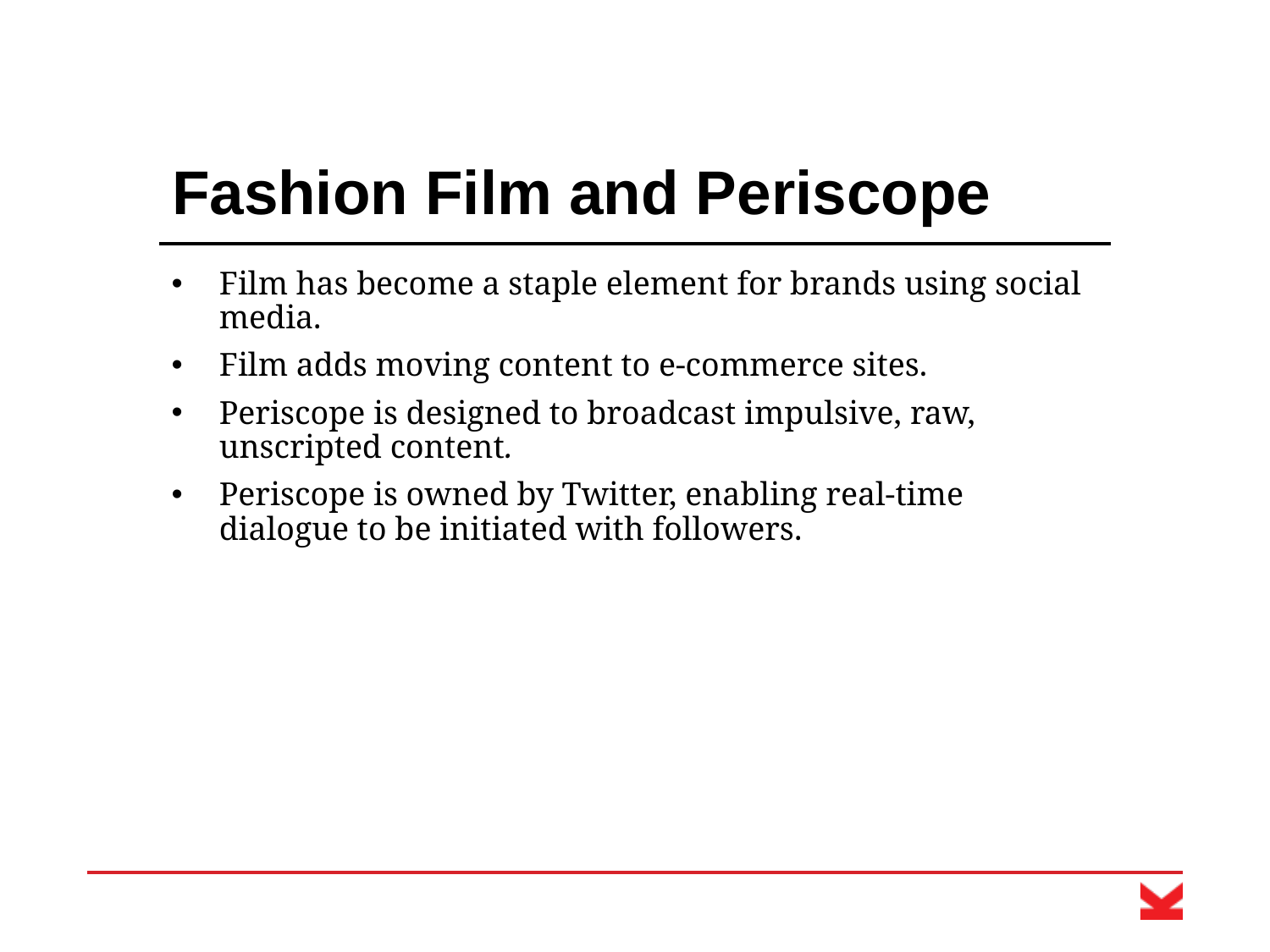

# Fashion Film and Periscope
Film has become a staple element for brands using social media.
Film adds moving content to e-commerce sites.
Periscope is designed to broadcast impulsive, raw, unscripted content.
Periscope is owned by Twitter, enabling real-time dialogue to be initiated with followers.